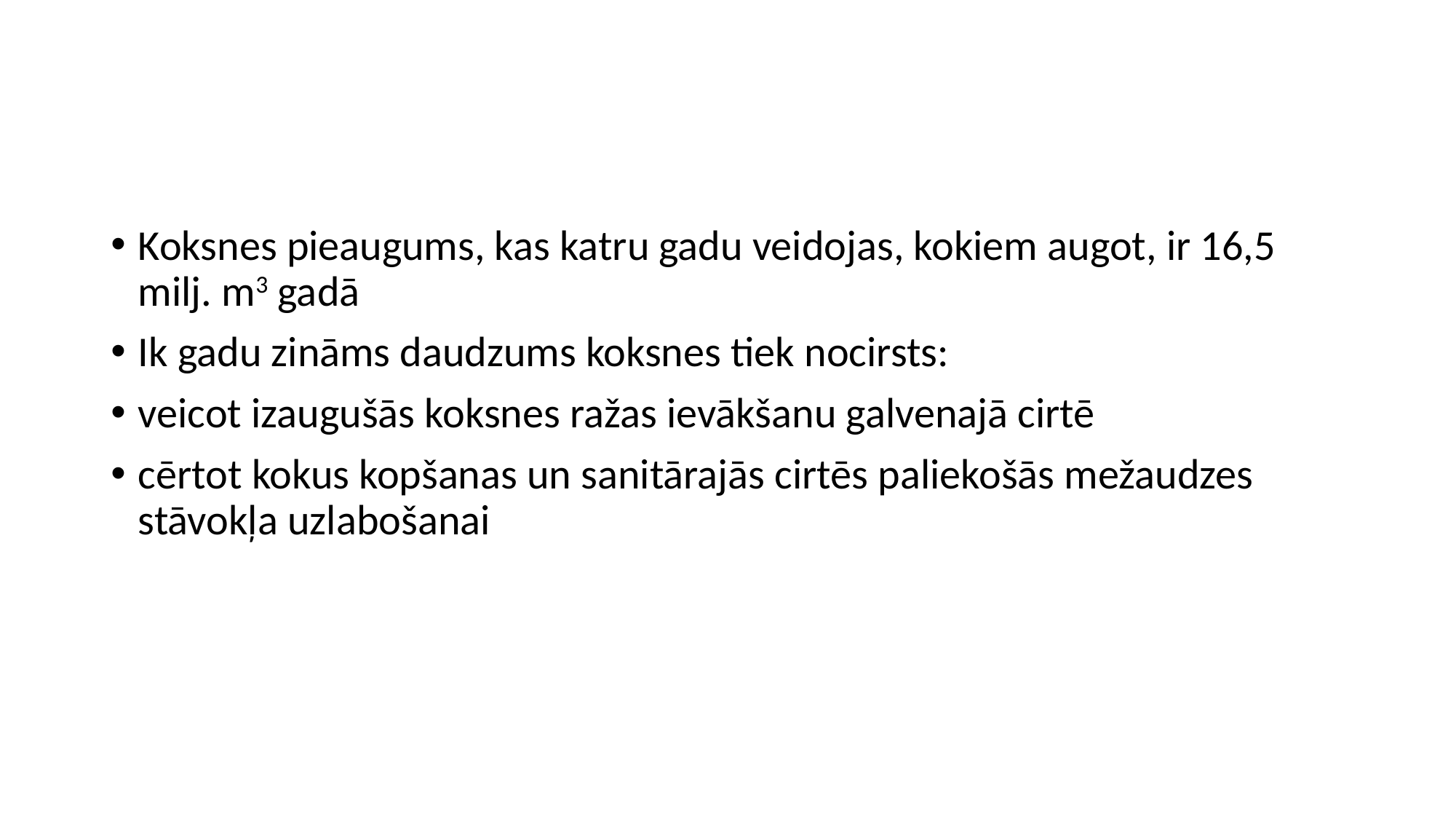

#
Koksnes pieaugums, kas katru gadu veidojas, kokiem augot, ir 16,5 milj. m3 gadā
Ik gadu zināms daudzums koksnes tiek nocirsts:
veicot izaugušās koksnes ražas ievākšanu galvenajā cirtē
cērtot kokus kopšanas un sanitārajās cirtēs paliekošās mežaudzes stāvokļa uzlabošanai